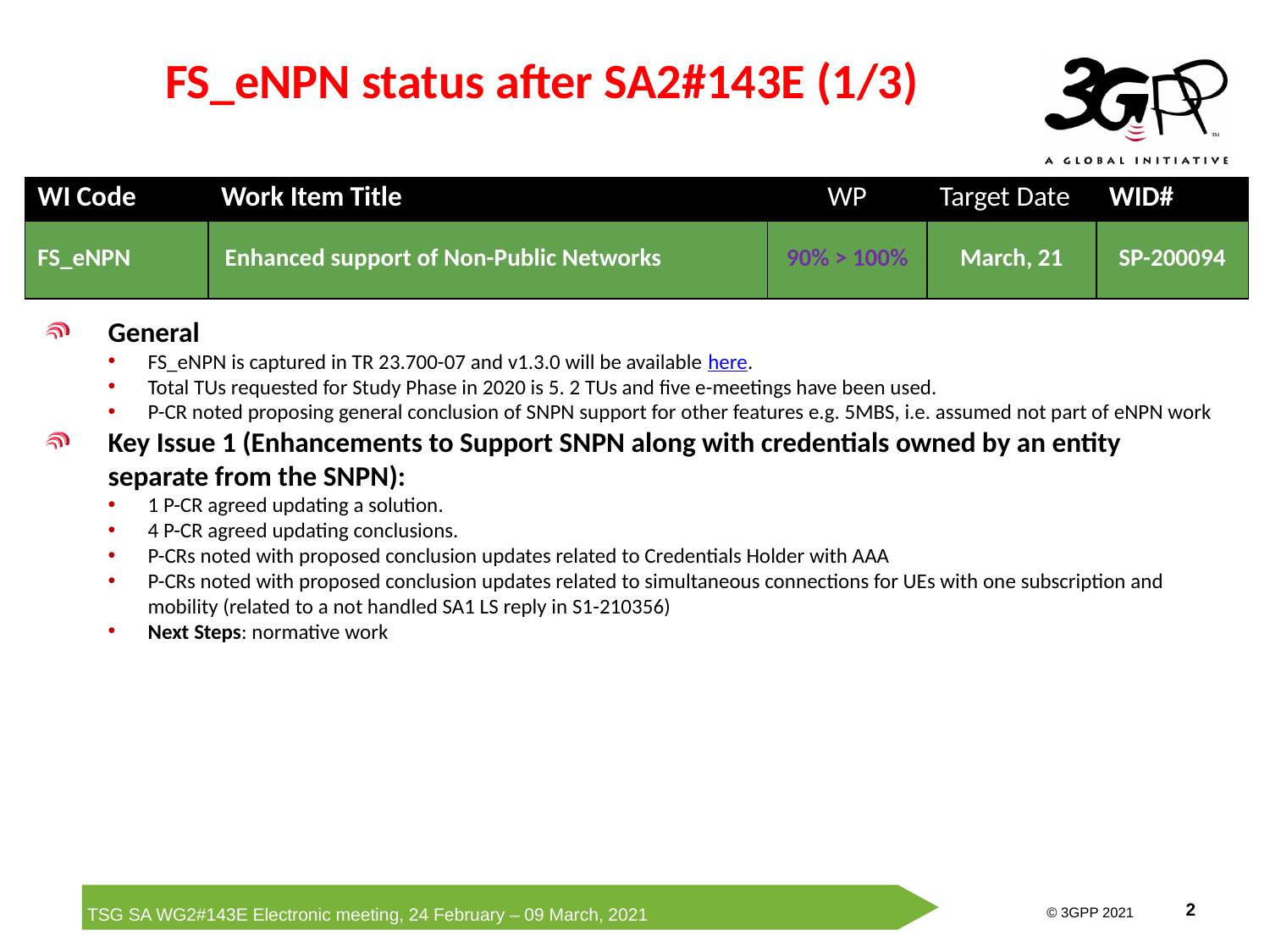

# FS_eNPN status after SA2#143E (1/3)
| WI Code | Work Item Title | WP | Target Date | WID# |
| --- | --- | --- | --- | --- |
| FS\_eNPN | Enhanced support of Non-Public Networks | 90% > 100% | March, 21 | SP-200094 |
General
FS_eNPN is captured in TR 23.700-07 and v1.3.0 will be available here.
Total TUs requested for Study Phase in 2020 is 5. 2 TUs and five e-meetings have been used.
P-CR noted proposing general conclusion of SNPN support for other features e.g. 5MBS, i.e. assumed not part of eNPN work
Key Issue 1 (Enhancements to Support SNPN along with credentials owned by an entity separate from the SNPN):
1 P-CR agreed updating a solution.
4 P-CR agreed updating conclusions.
P-CRs noted with proposed conclusion updates related to Credentials Holder with AAA
P-CRs noted with proposed conclusion updates related to simultaneous connections for UEs with one subscription and mobility (related to a not handled SA1 LS reply in S1-210356)
Next Steps: normative work